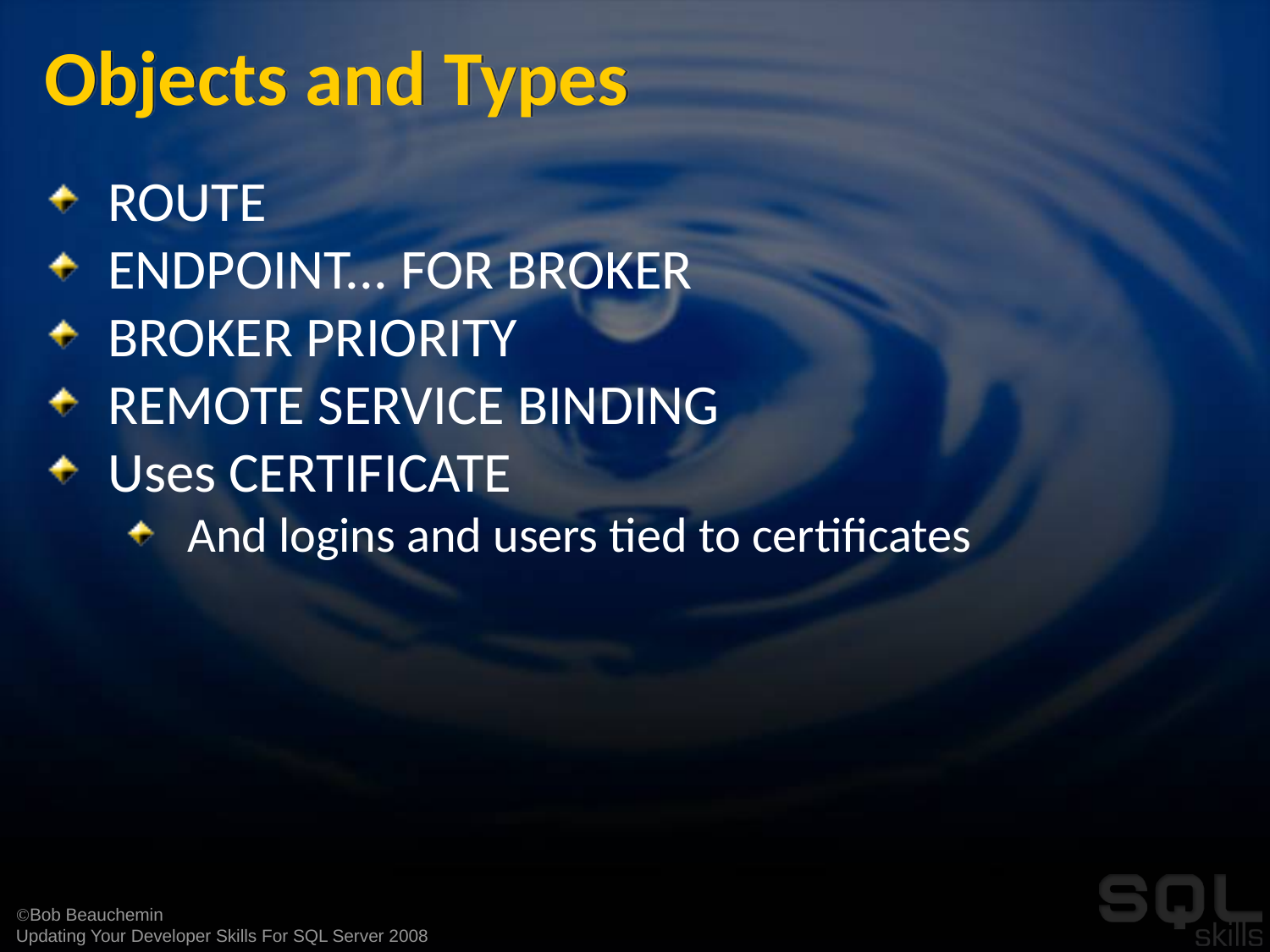

# Objects and Types
ROUTE
ENDPOINT... FOR BROKER
BROKER PRIORITY
REMOTE SERVICE BINDING
Uses CERTIFICATE
And logins and users tied to certificates